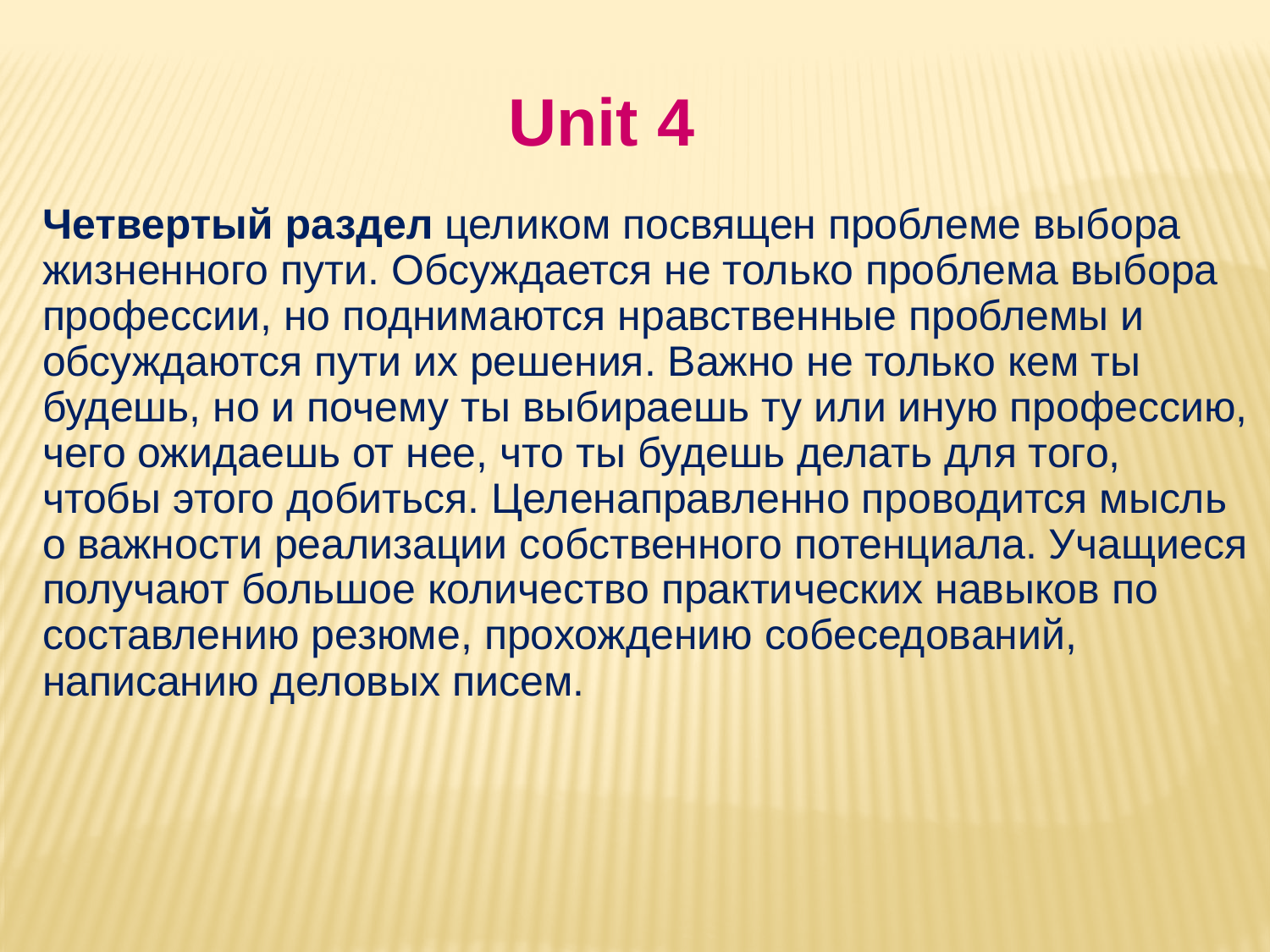

Unit 4
Четвертый раздел целиком посвящен проблеме выбора жизненного пути. Обсуждается не только проблема выбора профессии, но поднимаются нравственные проблемы и обсуждаются пути их решения. Важно не только кем ты будешь, но и почему ты выбираешь ту или иную профессию, чего ожидаешь от нее, что ты будешь делать для того, чтобы этого добиться. Целенаправленно проводится мысль о важности реализации собственного потенциала. Учащиеся получают большое количество практических навыков по составлению резюме, прохождению собеседований, написанию деловых писем.